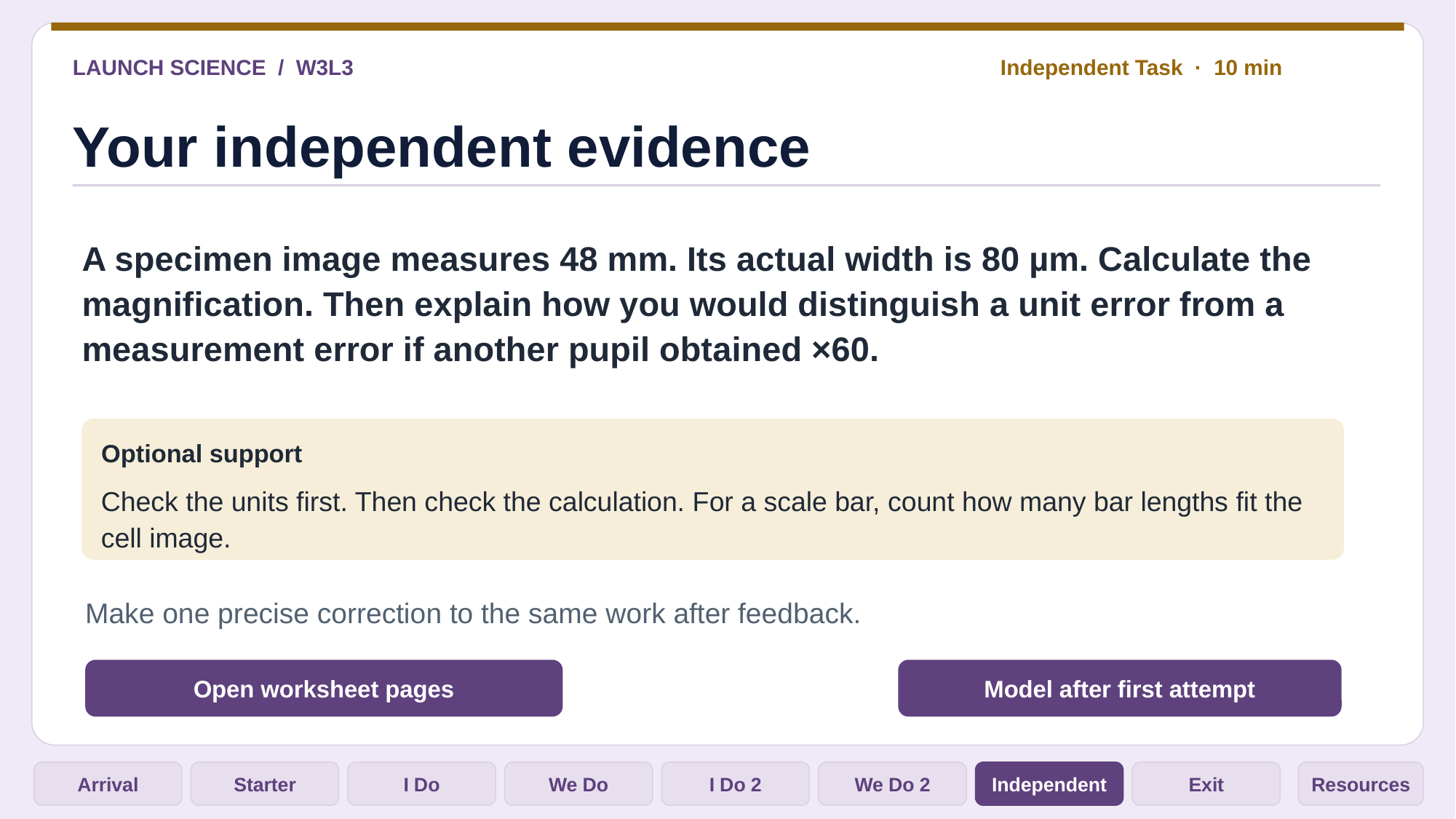

LAUNCH SCIENCE  /  W3L3
Independent Task  ·  10 min
Your independent evidence

A specimen image measures 48 mm. Its actual width is 80 µm. Calculate the magnification. Then explain how you would distinguish a unit error from a measurement error if another pupil obtained ×60.

Optional support
Check the units first. Then check the calculation. For a scale bar, count how many bar lengths fit the cell image.
Make one precise correction to the same work after feedback.
Open worksheet pages
Model after first attempt
Arrival
Starter
I Do
We Do
I Do 2
We Do 2
Independent
Exit
Resources